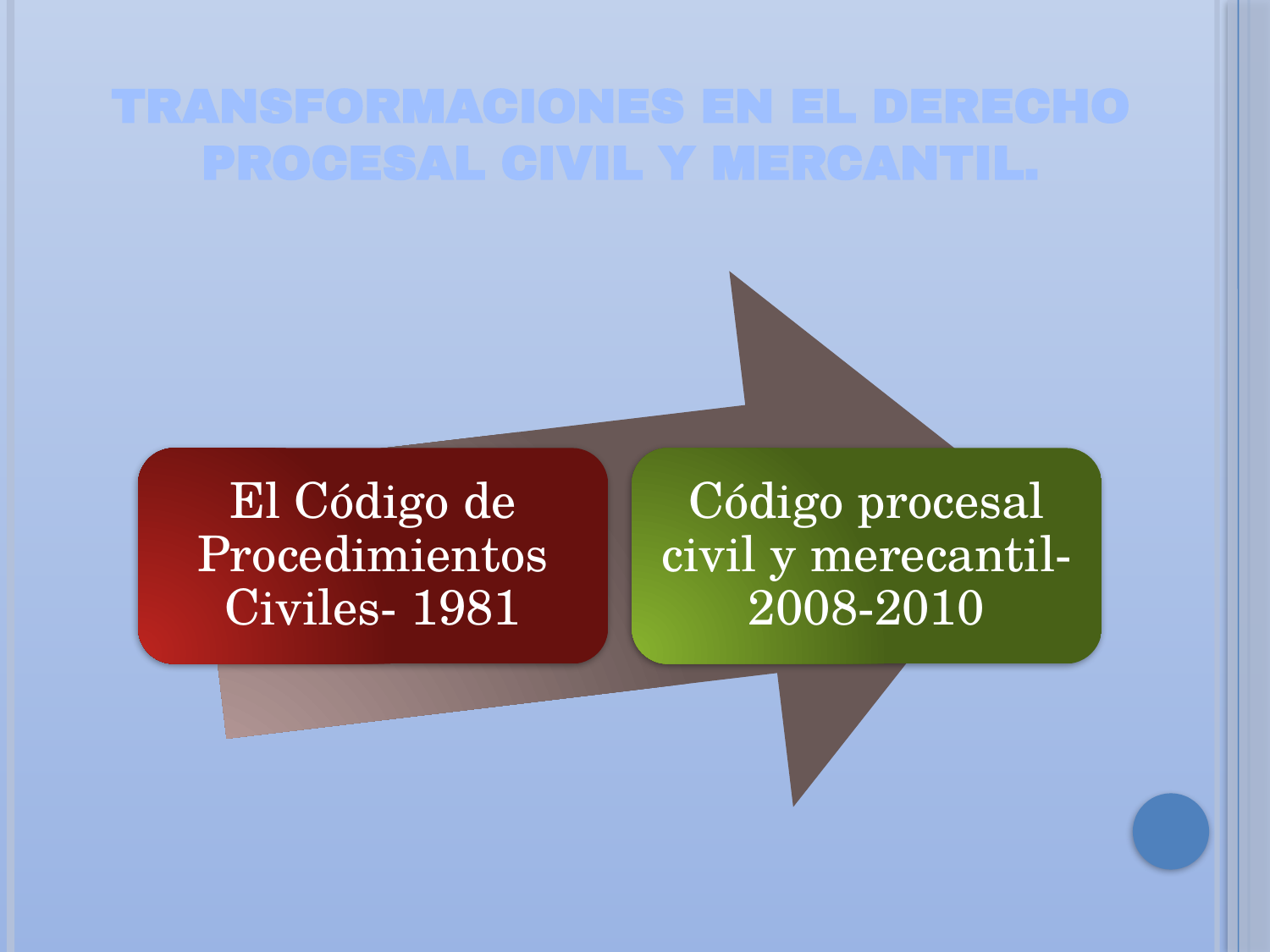

# TRANSFORMACIONES EN EL DERECHO PROCESAL CIVIL Y MERCANTIL.
El Código de Procedimientos Civiles- 1981
Código procesal civil y merecantil-2008-2010